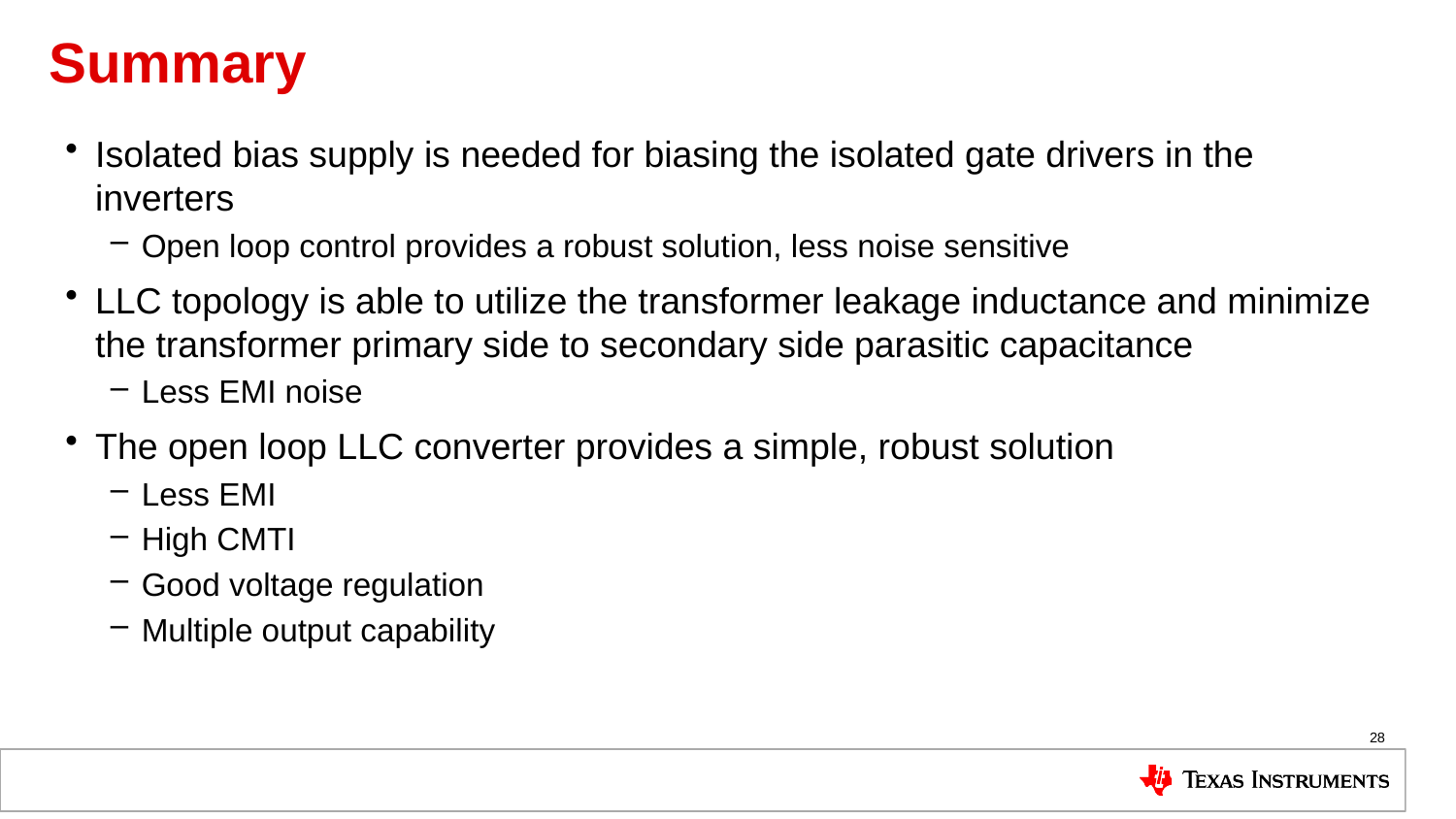

# Summary
Isolated bias supply is needed for biasing the isolated gate drivers in the inverters
Open loop control provides a robust solution, less noise sensitive
LLC topology is able to utilize the transformer leakage inductance and minimize the transformer primary side to secondary side parasitic capacitance
Less EMI noise
The open loop LLC converter provides a simple, robust solution
Less EMI
High CMTI
Good voltage regulation
Multiple output capability

28